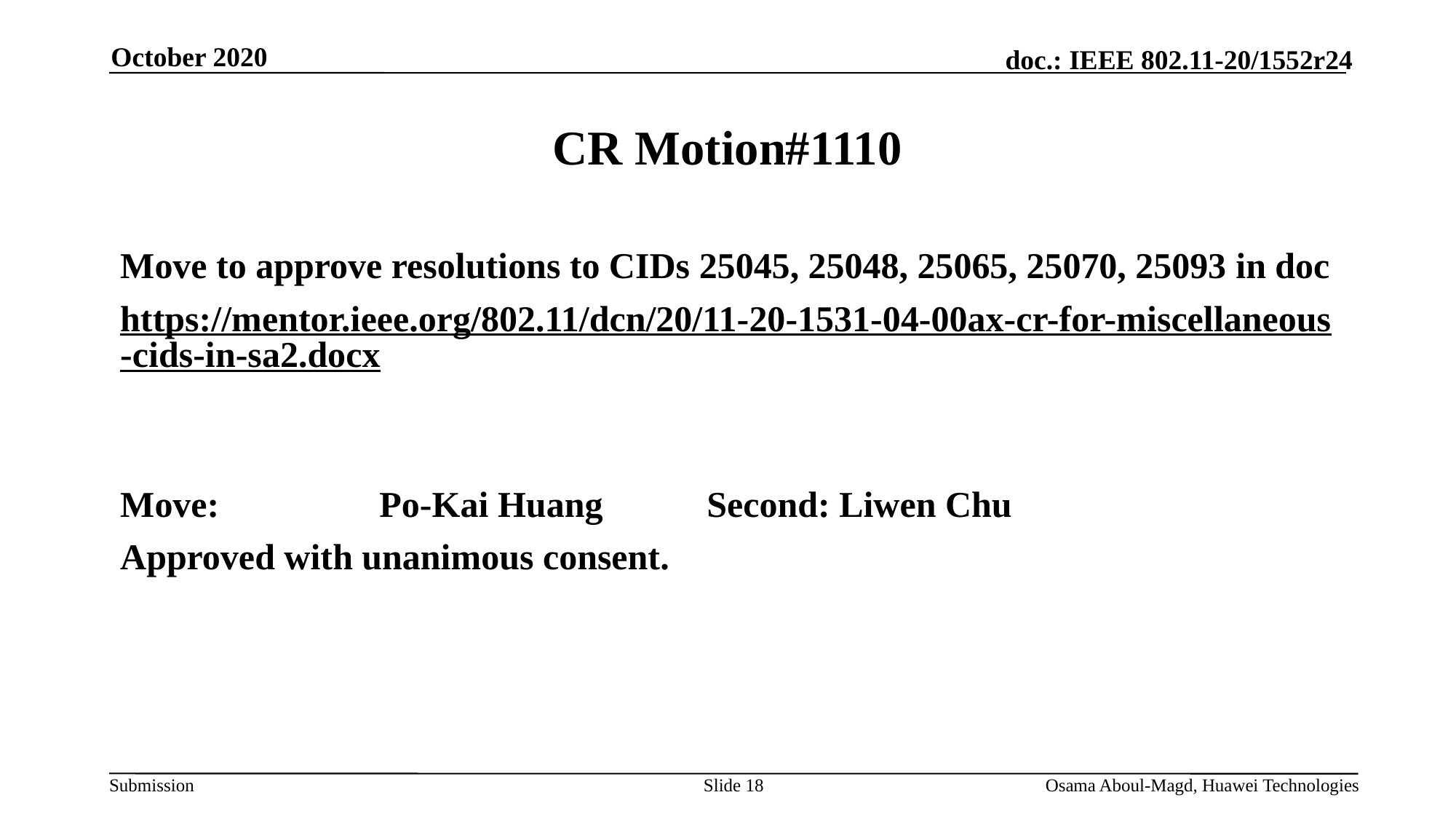

October 2020
# CR Motion#1110
Move to approve resolutions to CIDs 25045, 25048, 25065, 25070, 25093 in doc
https://mentor.ieee.org/802.11/dcn/20/11-20-1531-04-00ax-cr-for-miscellaneous-cids-in-sa2.docx

Move:		Po-Kai Huang	Second: Liwen Chu
Approved with unanimous consent.
Slide 18
Osama Aboul-Magd, Huawei Technologies